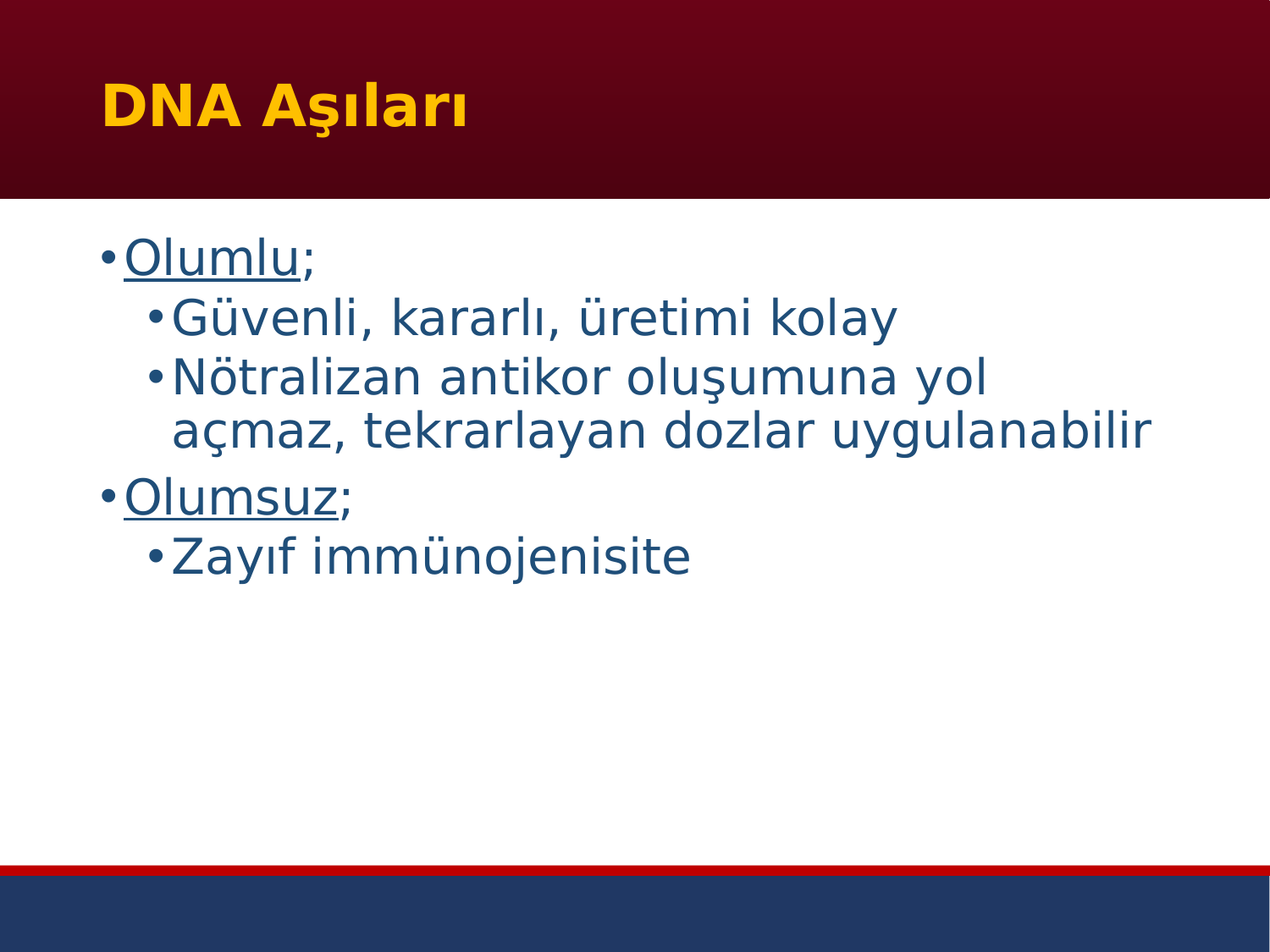

# DNA Aşıları
Olumlu;
Güvenli, kararlı, üretimi kolay
Nötralizan antikor oluşumuna yol açmaz, tekrarlayan dozlar uygulanabilir
Olumsuz;
Zayıf immünojenisite